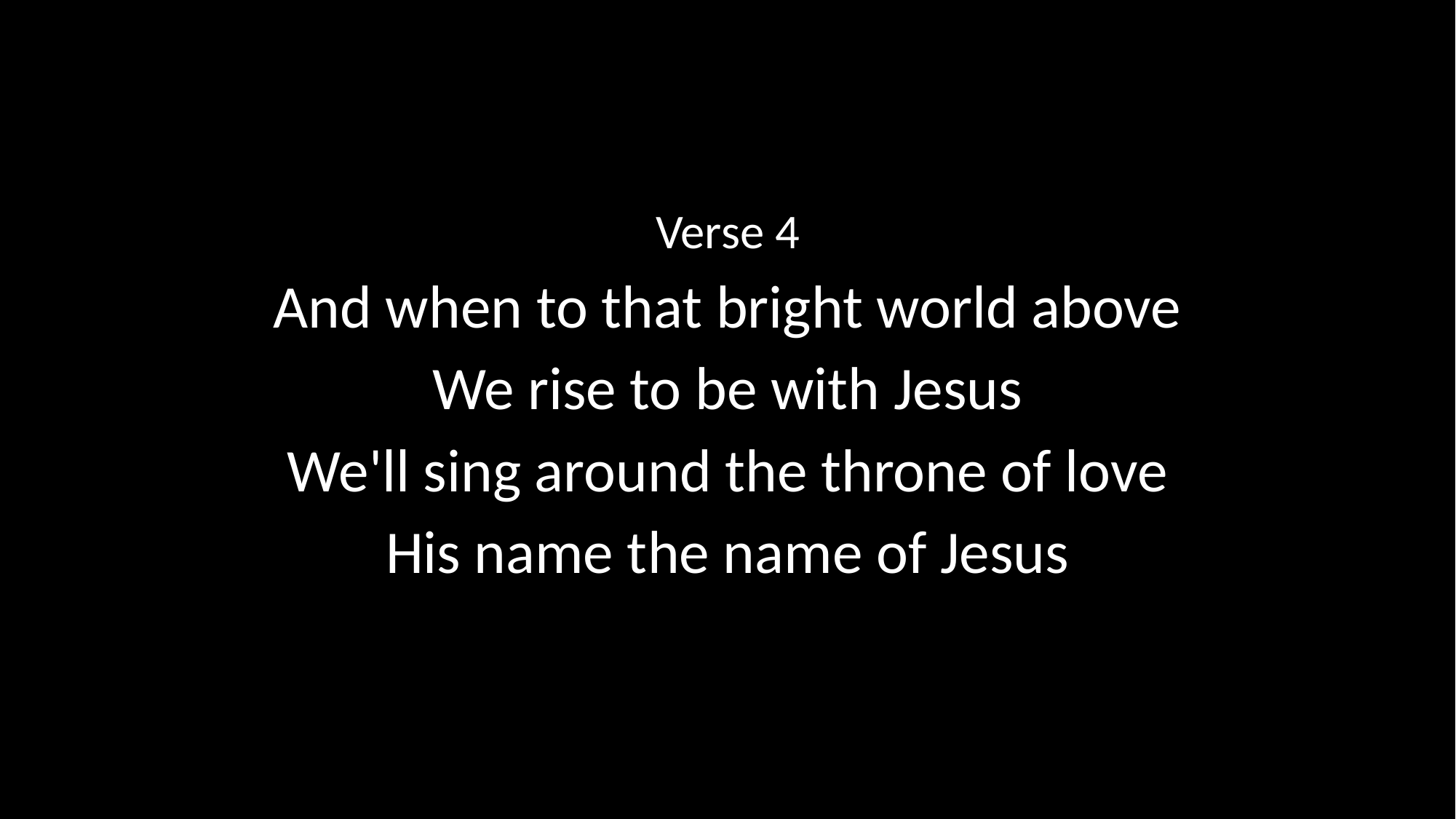

Verse 4
And when to that bright world above
We rise to be with Jesus
We'll sing around the throne of love
His name the name of Jesus